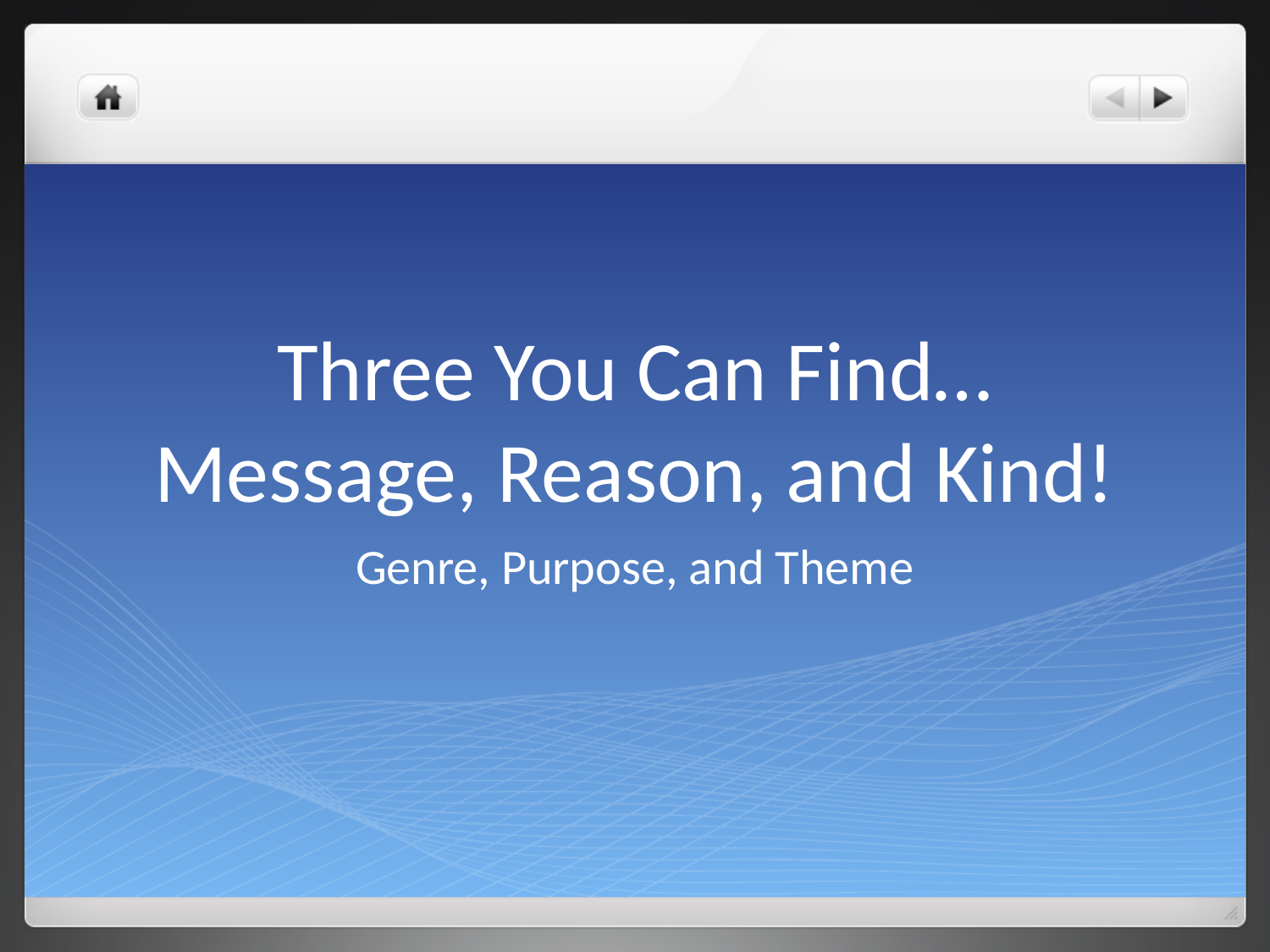

# Three You Can Find… Message, Reason, and Kind!
Genre, Purpose, and Theme